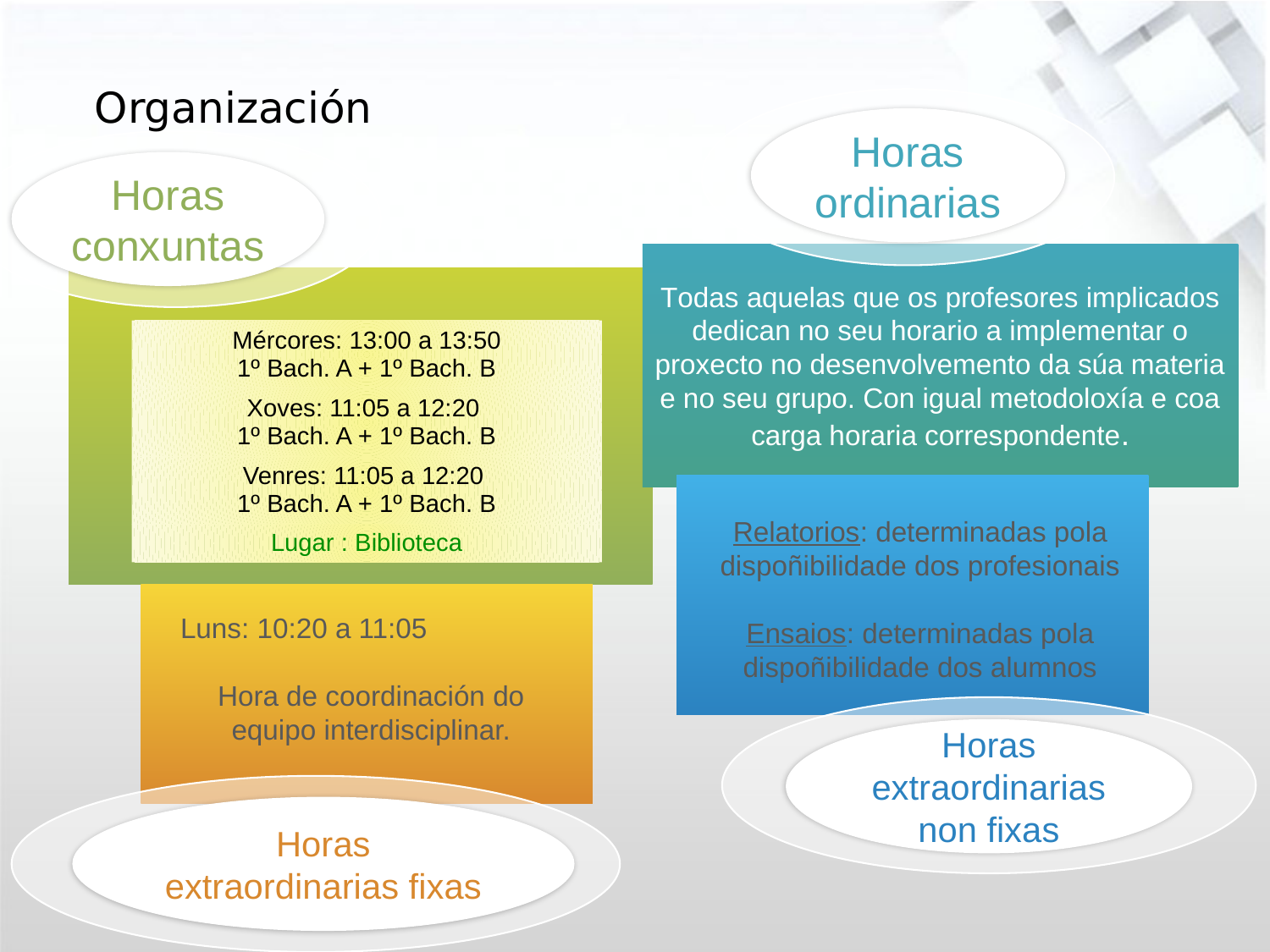

Organización

Horas ordinarias

Horas conxuntas
Todas aquelas que os profesores implicados dedican no seu horario a implementar o proxecto no desenvolvemento da súa materia e no seu grupo. Con igual metodoloxía e coa carga horaria correspondente.

| Mércores: 13:00 a 13:50 1º Bach. A + 1º Bach. B |
| --- |
| Xoves: 11:05 a 12:20  1º Bach. A + 1º Bach. B |
| Venres: 11:05 a 12:20  1º Bach. A + 1º Bach. B |
| Lugar : Biblioteca |

Relatorios: determinadas pola dispoñibilidade dos profesionais

Ensaios: determinadas pola dispoñibilidade dos alumnos

Luns: 10:20 a 11:05

Hora de coordinación do equipo interdisciplinar.

Horas extraordinarias non fixas

Horas extraordinarias fixas